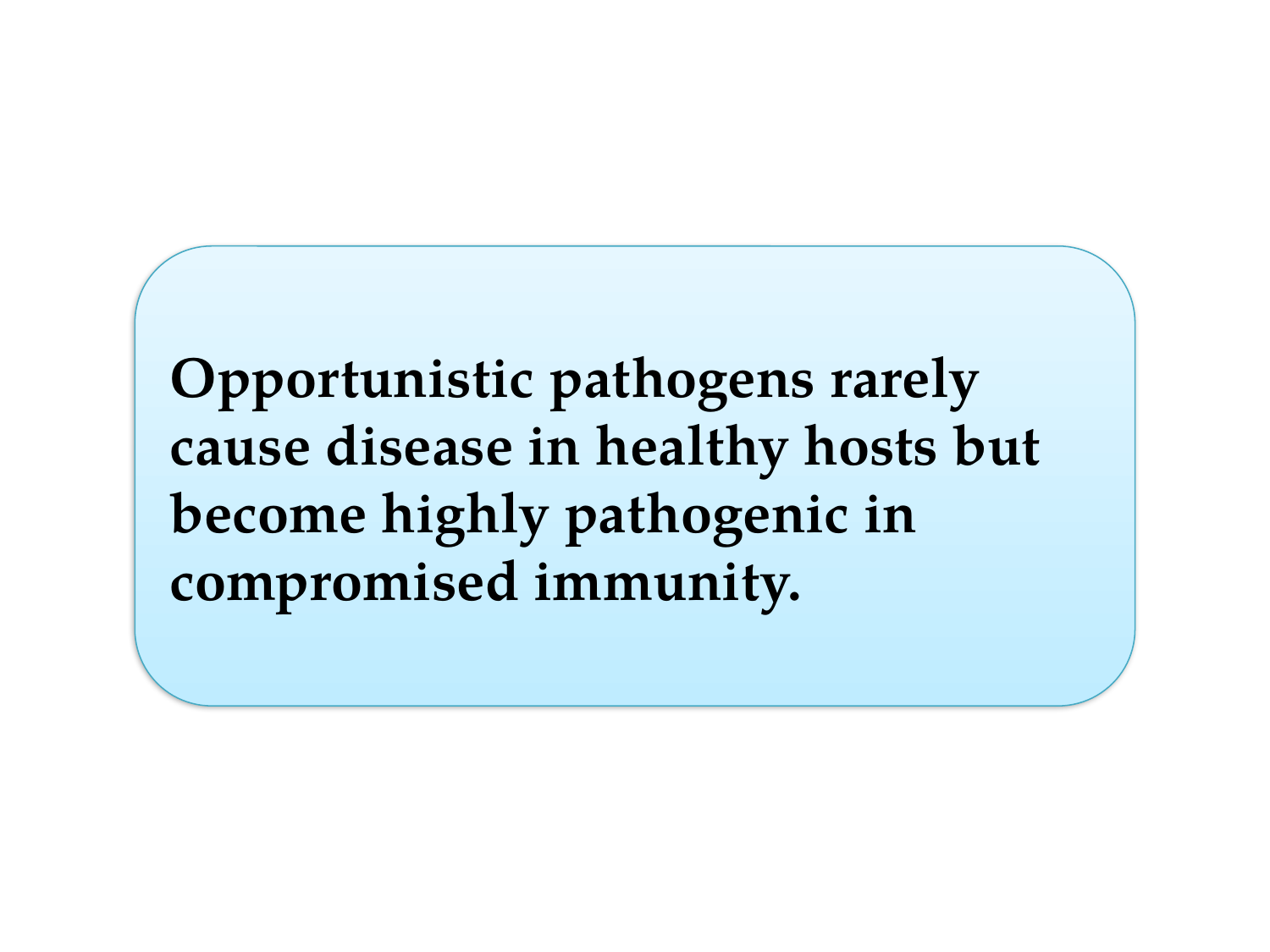

Opportunistic pathogens rarely cause disease in healthy hosts but become highly pathogenic in compromised immunity.